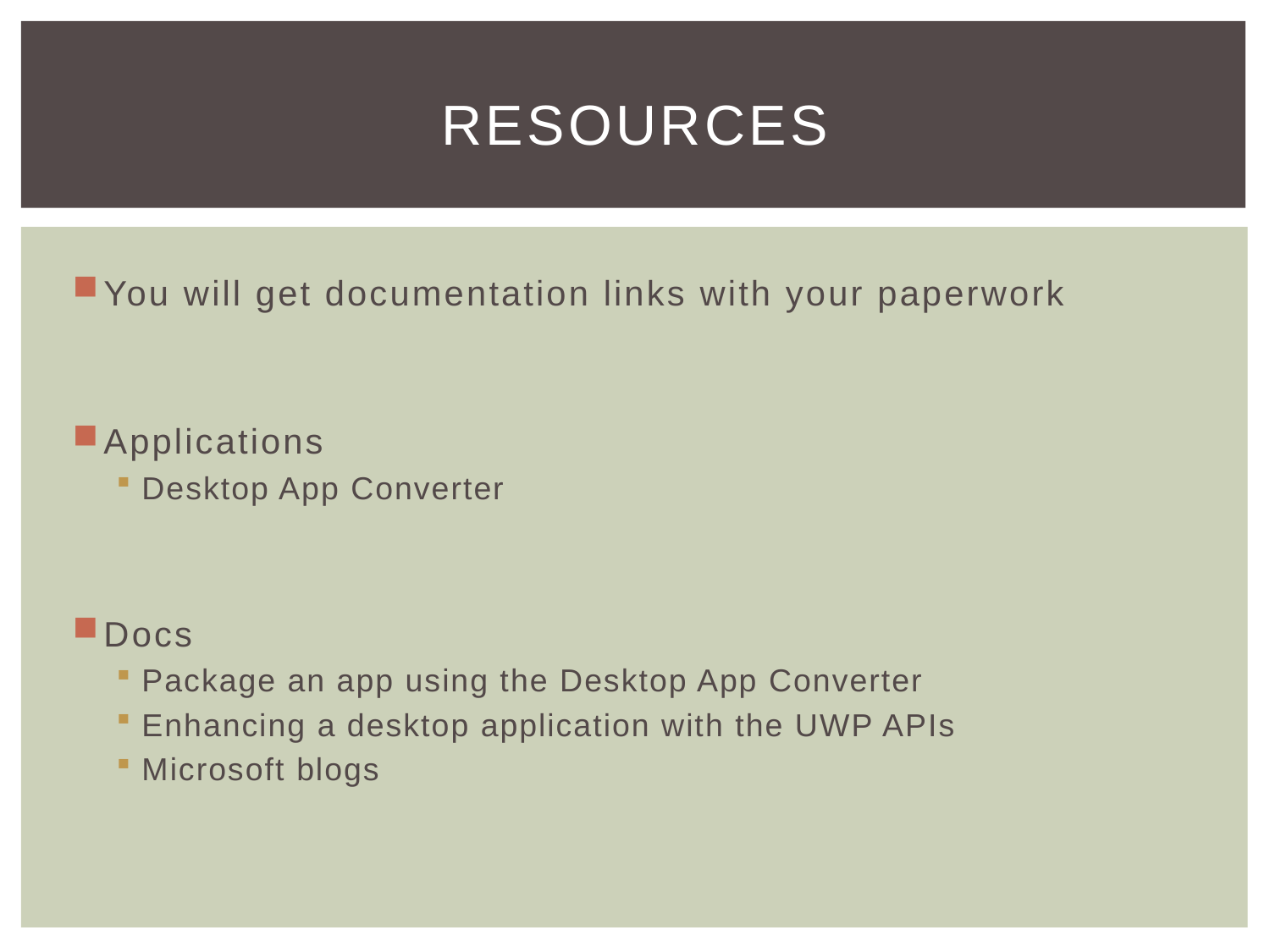

# Resources
You will get documentation links with your paperwork

Applications
Desktop App Converter

Docs
Package an app using the Desktop App Converter
Enhancing a desktop application with the UWP APIs
Microsoft blogs